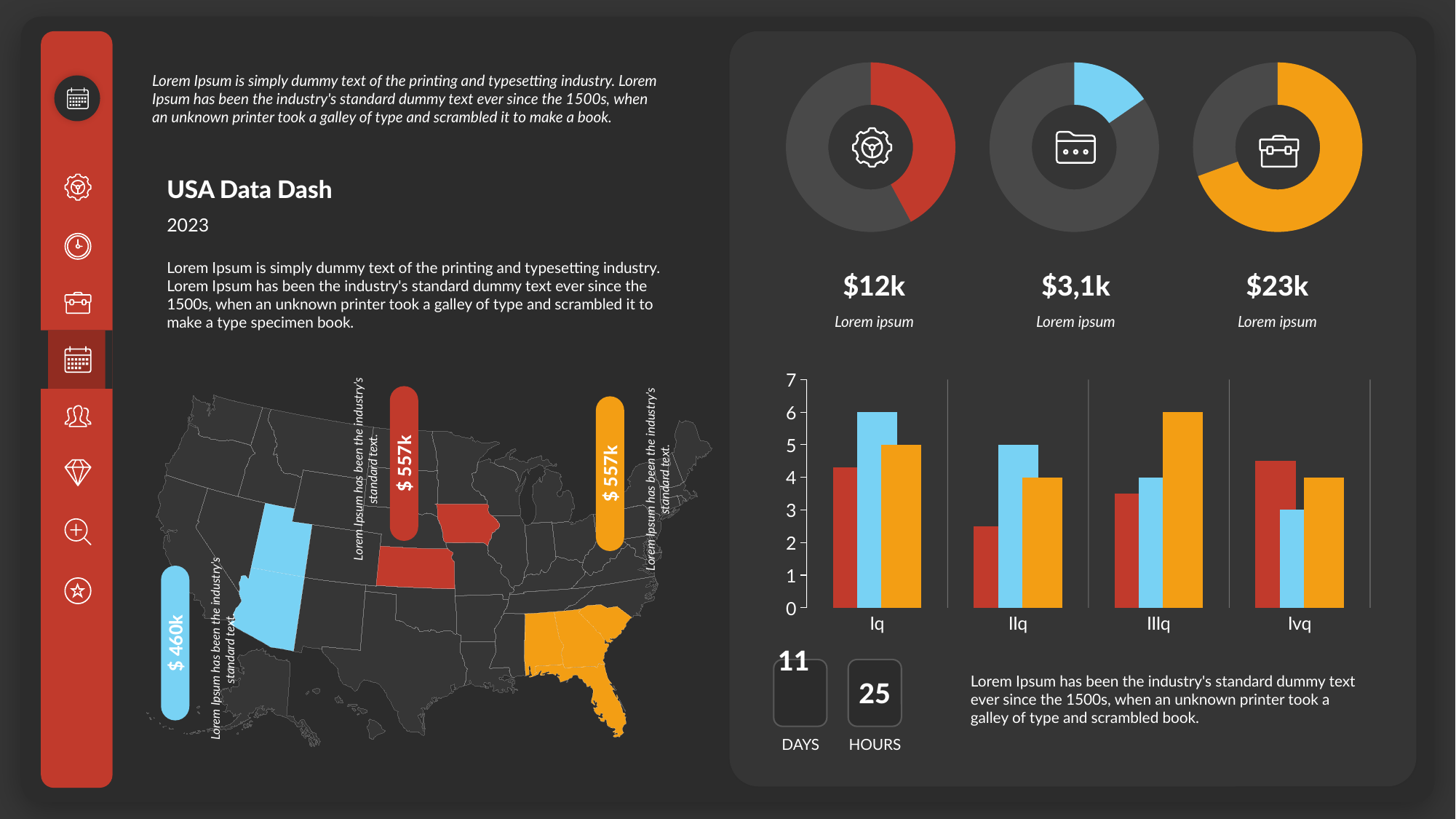

### Chart

| Category | Sales |
|---|---|
| Market Saze A | 8.0 |
| Market Saze B | 11.0 |

### Chart

| Category | Sales |
|---|---|
| Market Saze A | 2.0 |
| Market Saze B | 11.0 |

### Chart

| Category | Sales |
|---|---|
| Market Saze A | 25.0 |
| Market Saze B | 11.0 |
Lorem Ipsum is simply dummy text of the printing and typesetting industry. Lorem Ipsum has been the industry's standard dummy text ever since the 1500s, when an unknown printer took a galley of type and scrambled it to make a book.

USA Data Dash

2023

Lorem Ipsum is simply dummy text of the printing and typesetting industry. Lorem Ipsum has been the industry's standard dummy text ever since the 1500s, when an unknown printer took a galley of type and scrambled it to make a type specimen book.
$12k
$3,1k
$23k

Lorem ipsum
Lorem ipsum
Lorem ipsum

### Chart

| Category | project A | project B | project C |
|---|---|---|---|
| Iq | 4.3 | 6.0 | 5.0 |
| IIq | 2.5 | 5.0 | 4.0 |
| IIIq | 3.5 | 4.0 | 6.0 |
| Ivq | 4.5 | 3.0 | 4.0 |

Lorem Ipsum has been the industry's standard text.
$ 557k
Lorem Ipsum has been the industry's standard text.

$ 557k

Lorem Ipsum has been the industry's standard text.
$ 460k
11
25
Lorem Ipsum has been the industry's standard dummy text ever since the 1500s, when an unknown printer took a galley of type and scrambled book.

DAYS
HOURS